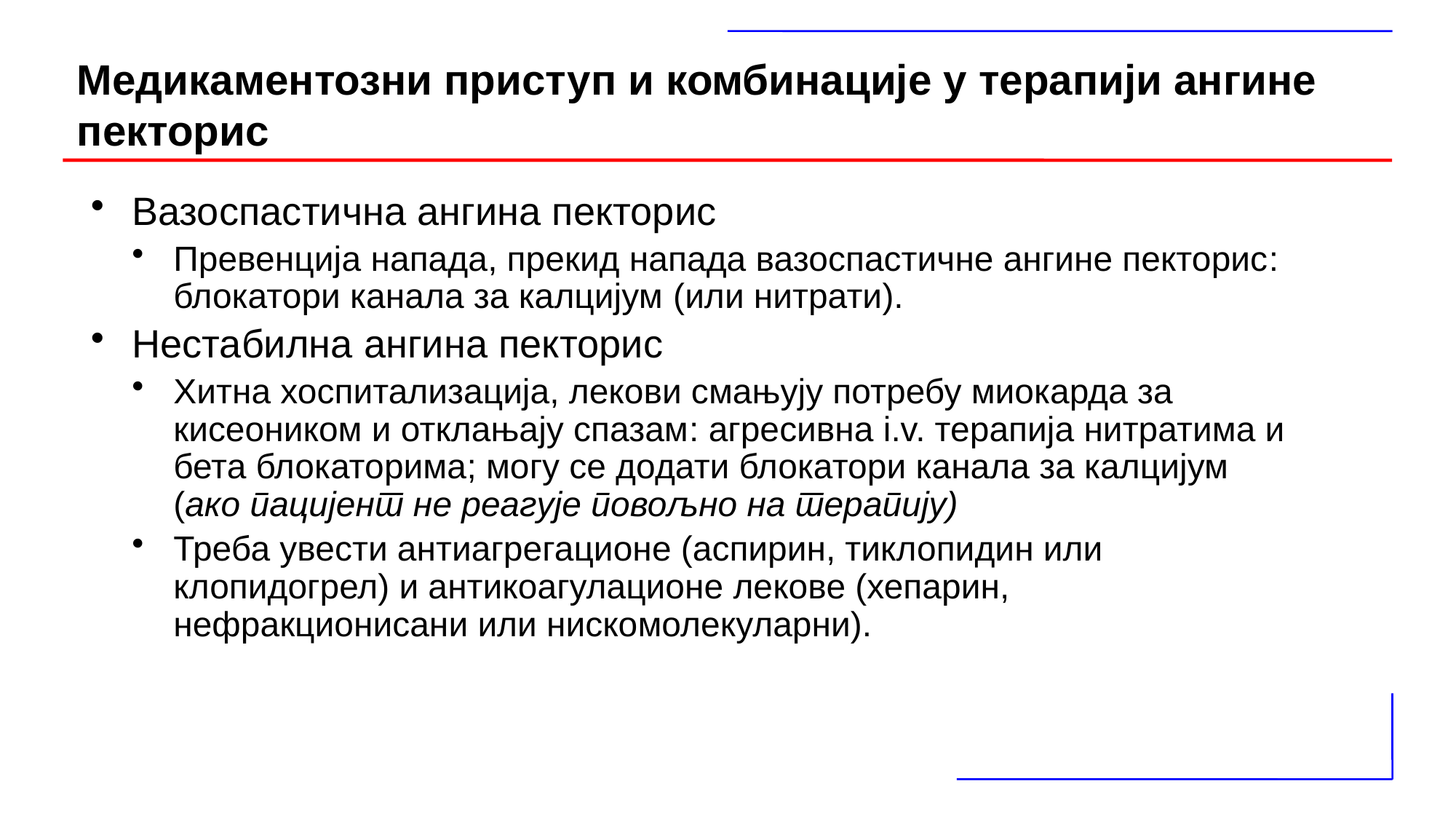

# Медикаментозни приступ и комбинације у терапији ангине пекторис
Вазоспастична ангина пекторис
Превенција напада, прекид напада вазоспастичне ангине пекторис: блокатори канала за калцијум (или нитрати).
Нестабилна ангина пекторис
Хитна хоспитализација, лекови смањују потребу миокарда за кисеоником и отклањају спазам: агресивна i.v. терапија нитратима и бета блокаторима; могу се додати блокатори канала за калцијум (ако пацијент не реагује повољно на терапију)
Треба увести антиагрегационе (аспирин, тиклопидин или клопидогрел) и антикоагулационе лекове (хепарин, нефракционисани или нискомолекуларни).